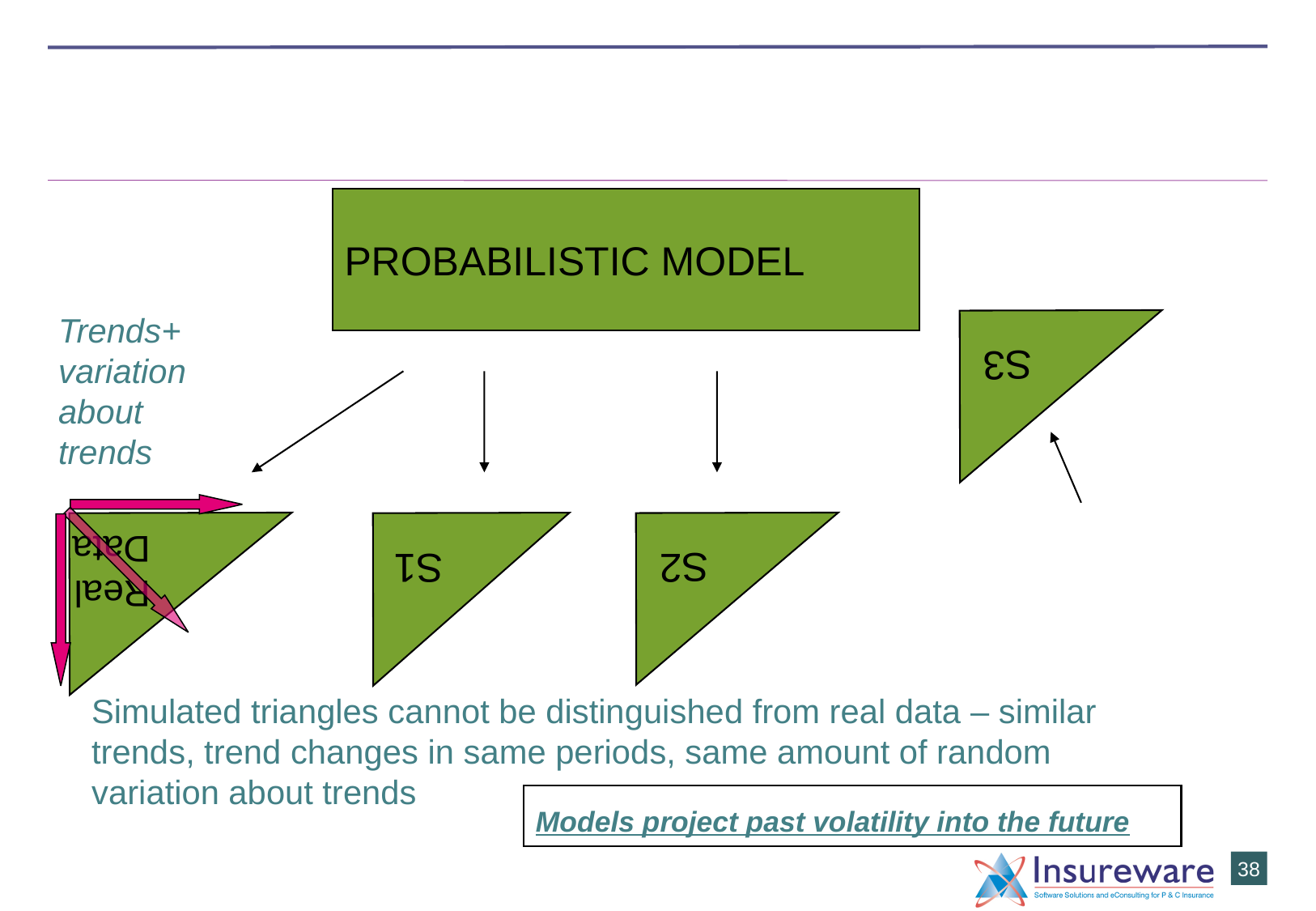

#
PROBABILISTIC MODEL
S3
Trends+ variationabout trends

Real
Data
S2
S1

Simulated triangles cannot be distinguished from real data – similar trends, trend changes in same periods, same amount of random variation about trends
Models project past volatility into the future
38